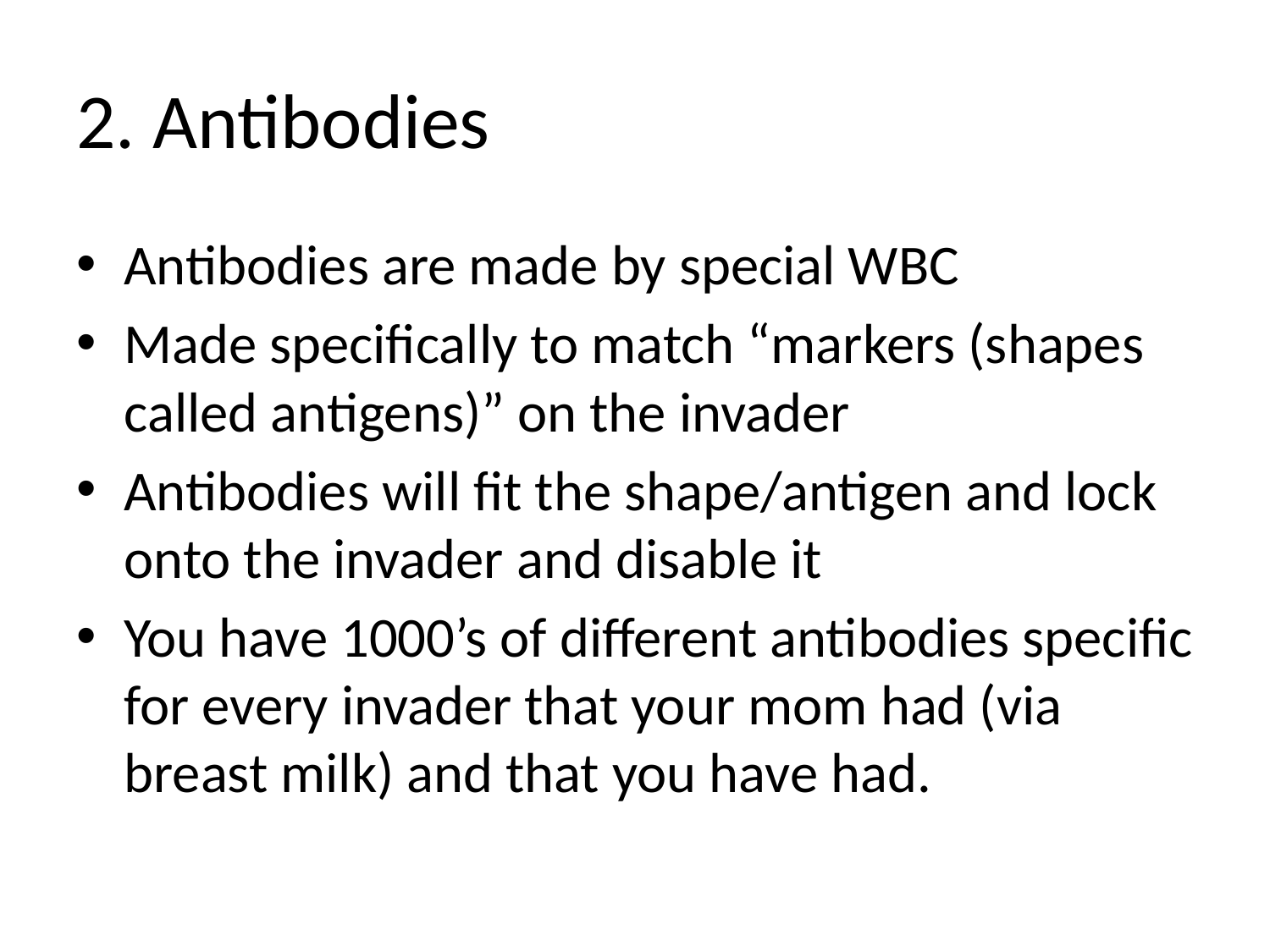

# 2. Antibodies
Antibodies are made by special WBC
Made specifically to match “markers (shapes called antigens)” on the invader
Antibodies will fit the shape/antigen and lock onto the invader and disable it
You have 1000’s of different antibodies specific for every invader that your mom had (via breast milk) and that you have had.